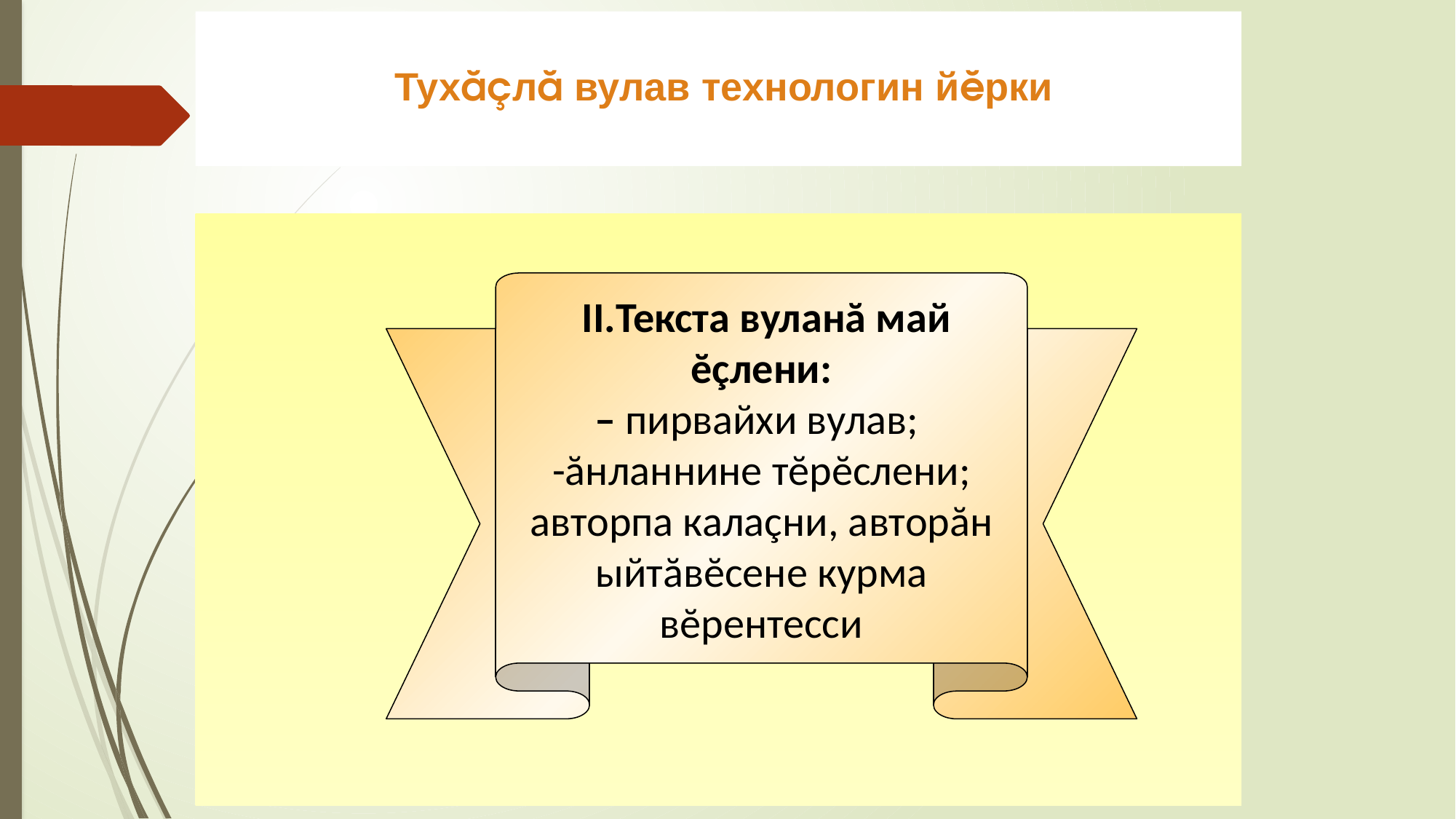

Тухăçлă вулав технологин йĕрки

 II.Текста вуланă май ĕçлени:
– пирвайхи вулав;
-ăнланнине тĕрĕслени; авторпа калаçни, авторăн ыйтăвĕсене курма вĕрентесси